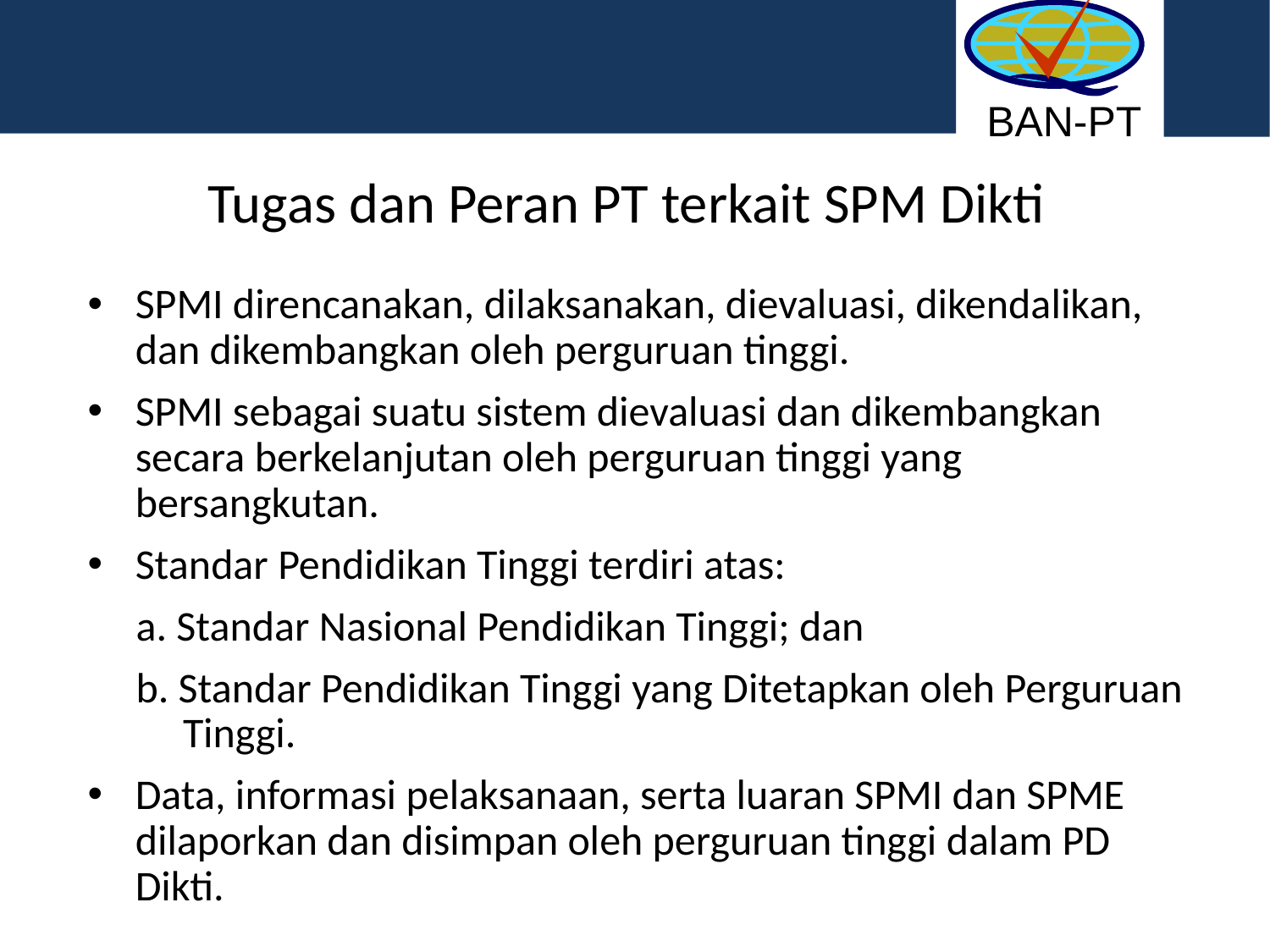

BAN-PT

# Tugas dan Peran PT terkait SPM Dikti
SPMI direncanakan, dilaksanakan, dievaluasi, dikendalikan, dan dikembangkan oleh perguruan tinggi.
SPMI sebagai suatu sistem dievaluasi dan dikembangkan secara berkelanjutan oleh perguruan tinggi yang bersangkutan.
Standar Pendidikan Tinggi terdiri atas:
a. Standar Nasional Pendidikan Tinggi; dan
b. Standar Pendidikan Tinggi yang Ditetapkan oleh Perguruan Tinggi.
Data, informasi pelaksanaan, serta luaran SPMI dan SPME dilaporkan dan disimpan oleh perguruan tinggi dalam PD Dikti.